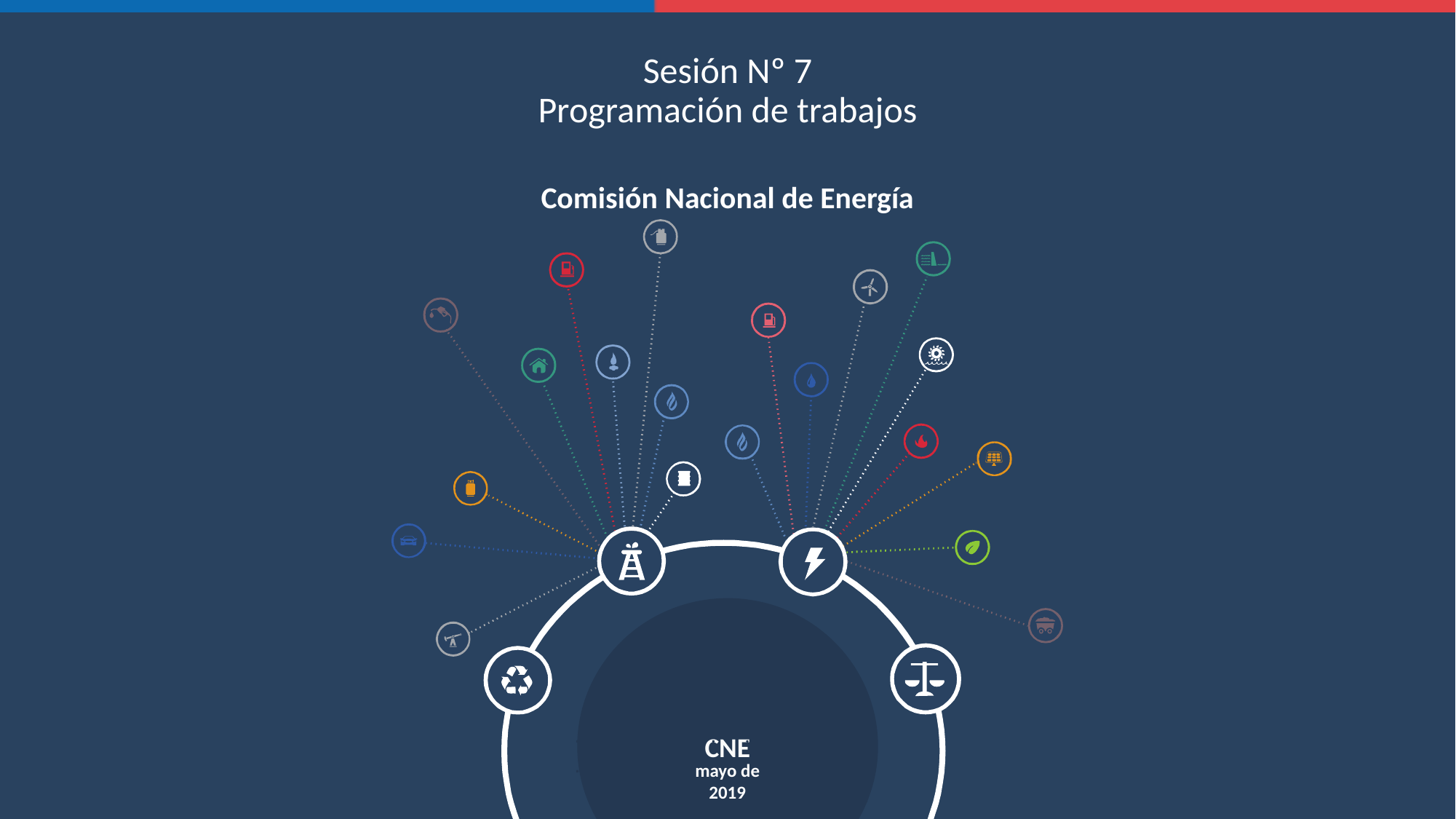

# Sesión Nº 7 Programación de trabajos
mayo de 2019